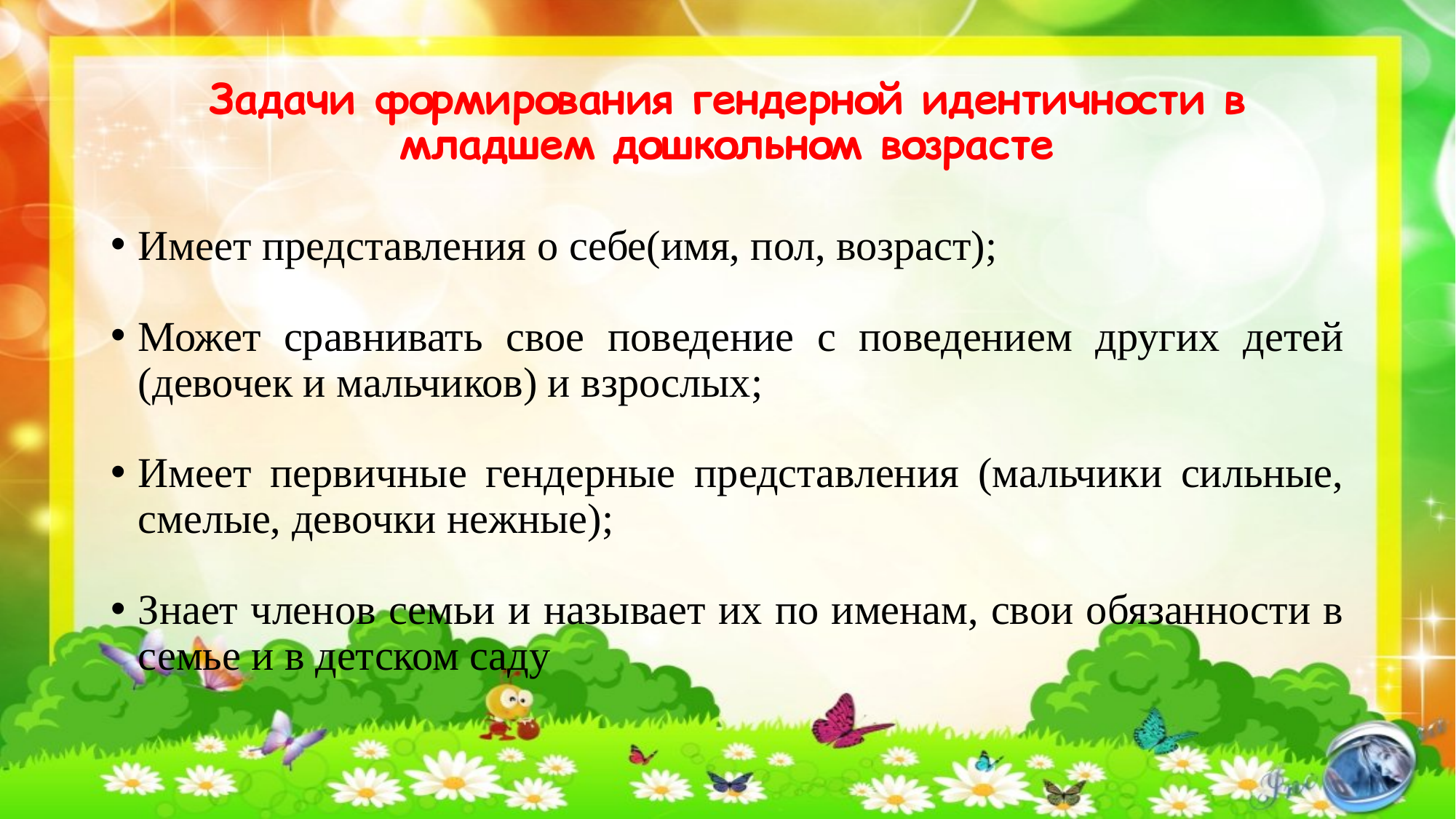

# Задачи формирования гендерной идентичности в младшем дошкольном возрасте
Имеет представления о себе(имя, пол, возраст);

Может сравнивать свое поведение с поведением других детей (девочек и мальчиков) и взрослых;

Имеет первичные гендерные представления (мальчики сильные, смелые, девочки нежные);

Знает членов семьи и называет их по именам, свои обязанности в семье и в детском саду